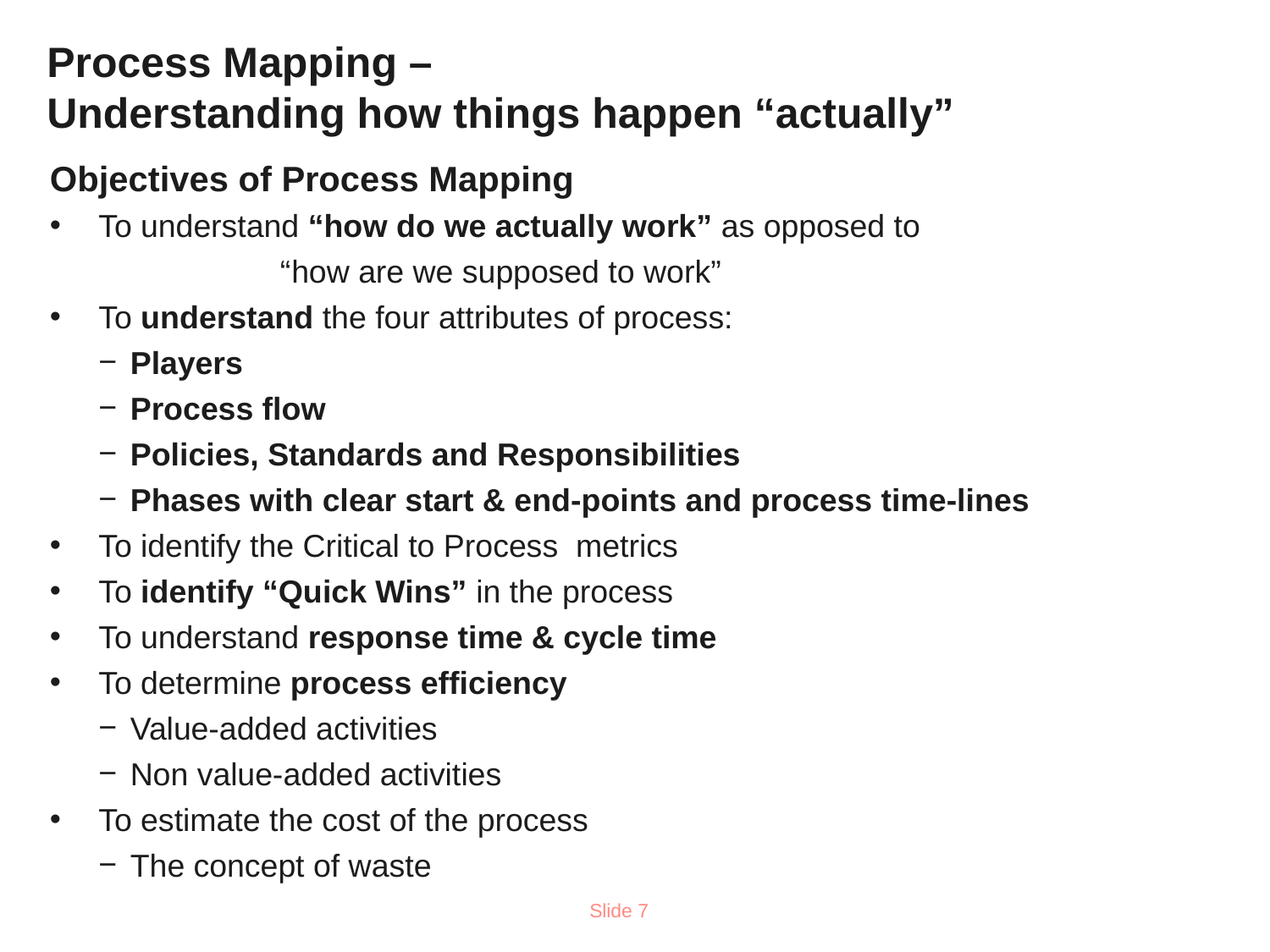

# Process Mapping – Understanding how things happen “actually”
Objectives of Process Mapping
To understand “how do we actually work” as opposed to
                          “how are we supposed to work”
To understand the four attributes of process:
Players
Process flow
Policies, Standards and Responsibilities
Phases with clear start & end-points and process time-lines
To identify the Critical to Process  metrics
To identify “Quick Wins” in the process
To understand response time & cycle time
To determine process efficiency
Value-added activities
Non value-added activities
To estimate the cost of the process
The concept of waste